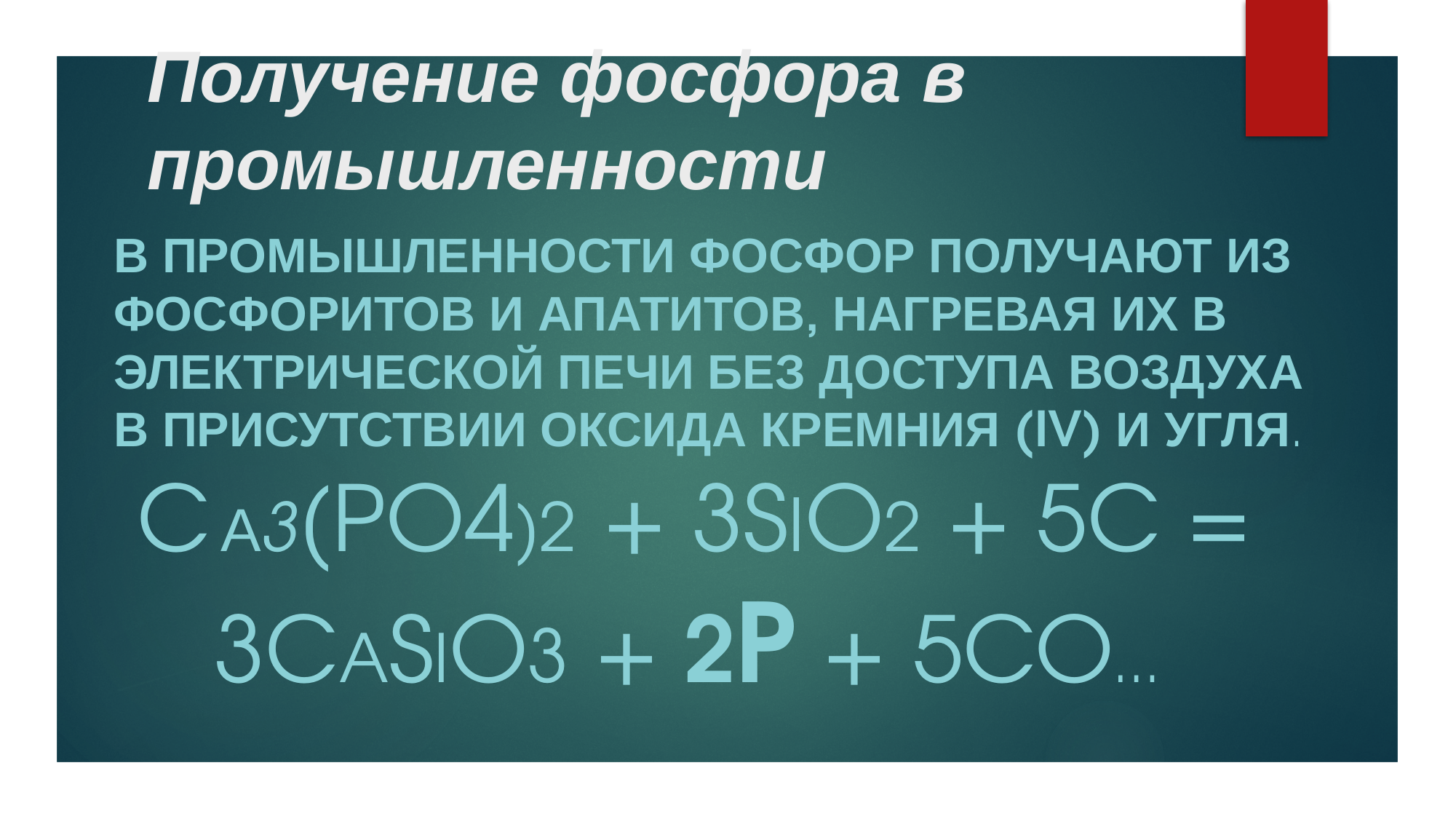

# Получение фосфора в промышленности
В промышленности фосфор получают из фосфоритов и апатитов, нагревая их в электрической печи без доступа воздуха в присутствии оксида кремния (IV) и угля.
  C а3(PO4)2 + 3SIO2 + 5C =
    3CaSiO3 + 2P + 5CO…